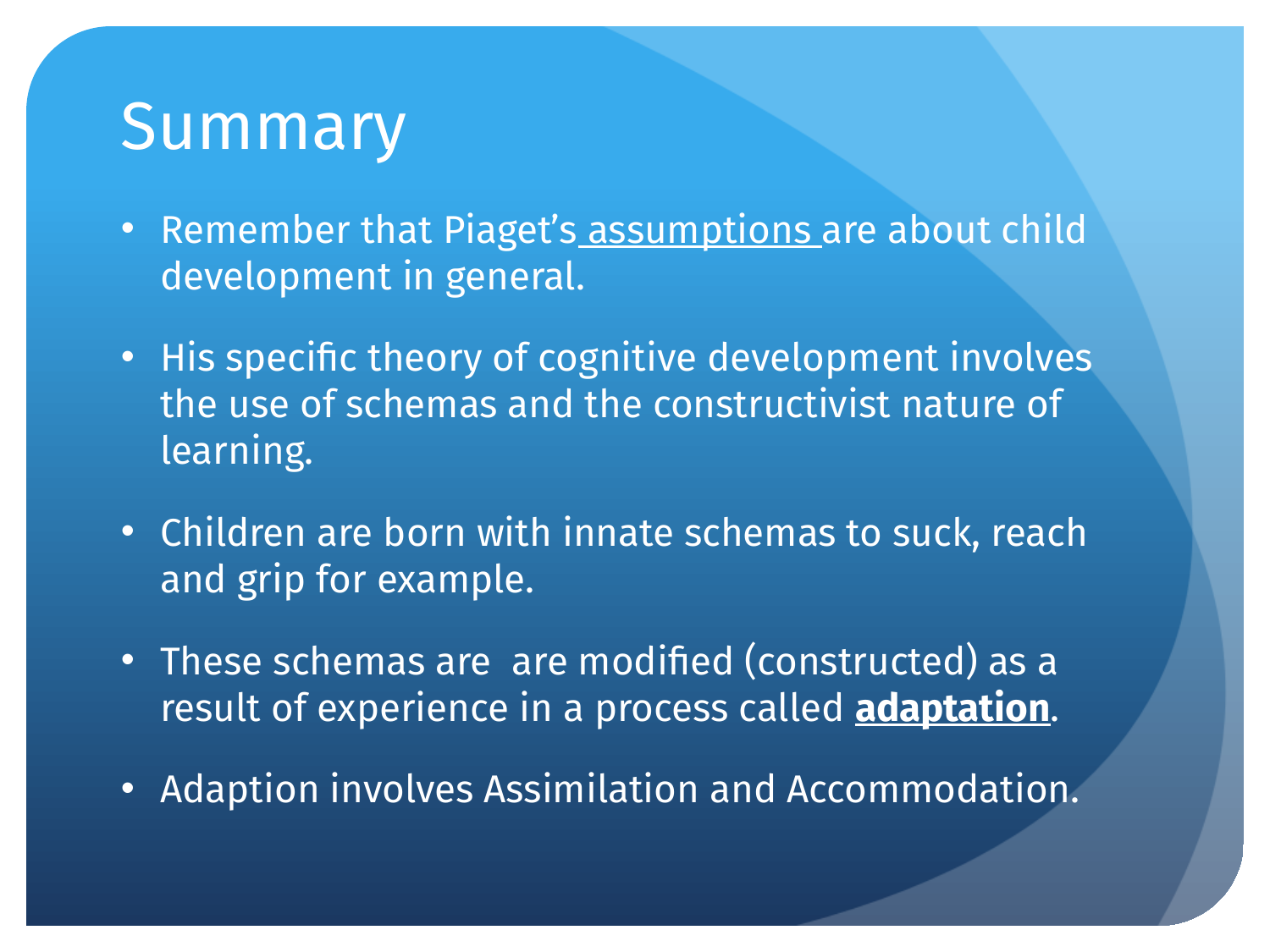

# Summary
Remember that Piaget’s assumptions are about child development in general.
His specific theory of cognitive development involves the use of schemas and the constructivist nature of learning.
Children are born with innate schemas to suck, reach and grip for example.
These schemas are  are modified (constructed) as a result of experience in a process called adaptation.
Adaption involves Assimilation and Accommodation.